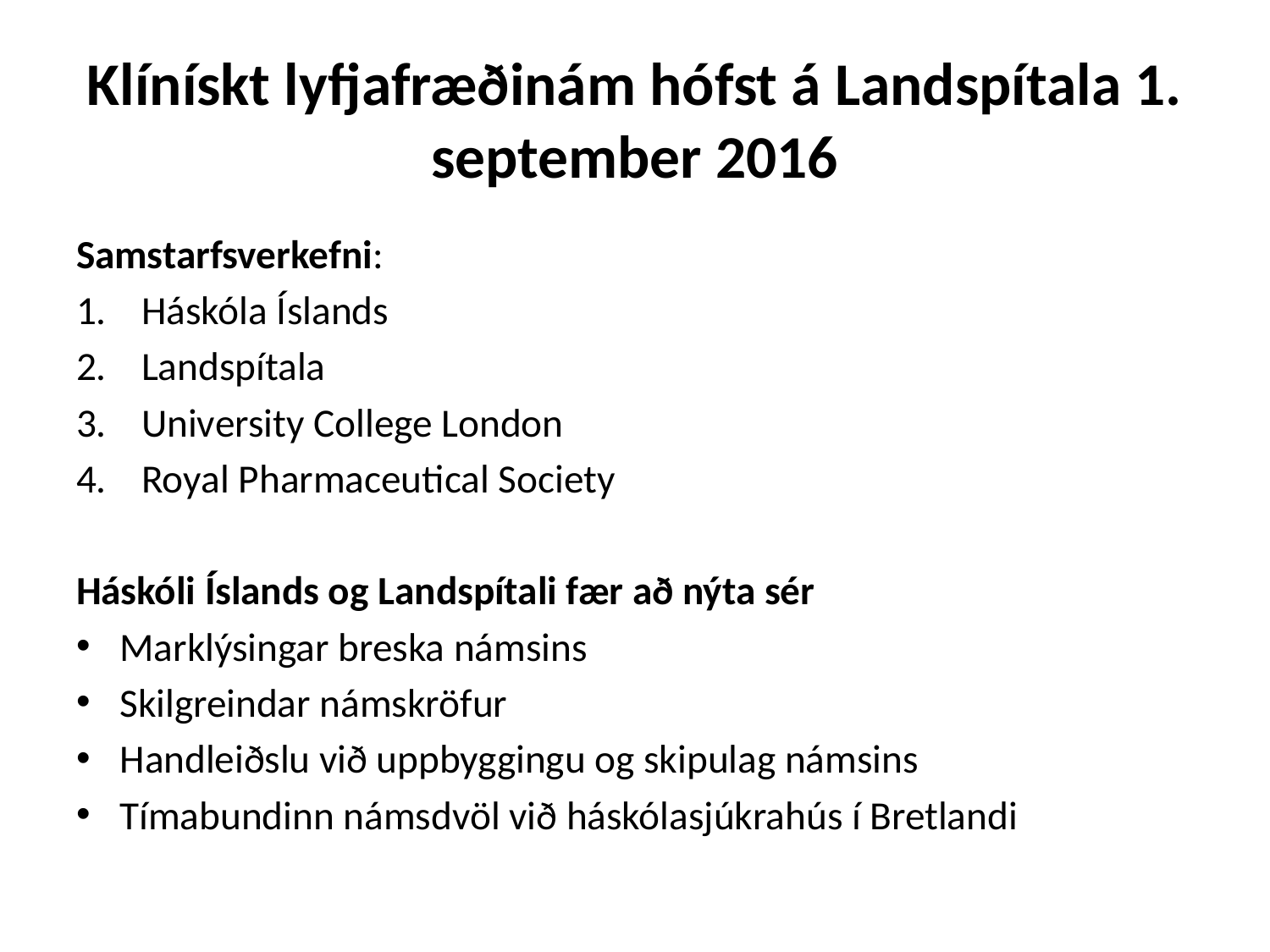

# Klínískt lyfjafræðinám hófst á Landspítala 1. september 2016
Samstarfsverkefni:
Háskóla Íslands
Landspítala
University College London
Royal Pharmaceutical Society

Háskóli Íslands og Landspítali fær að nýta sér
Marklýsingar breska námsins
Skilgreindar námskröfur
Handleiðslu við uppbyggingu og skipulag námsins
Tímabundinn námsdvöl við háskólasjúkrahús í Bretlandi